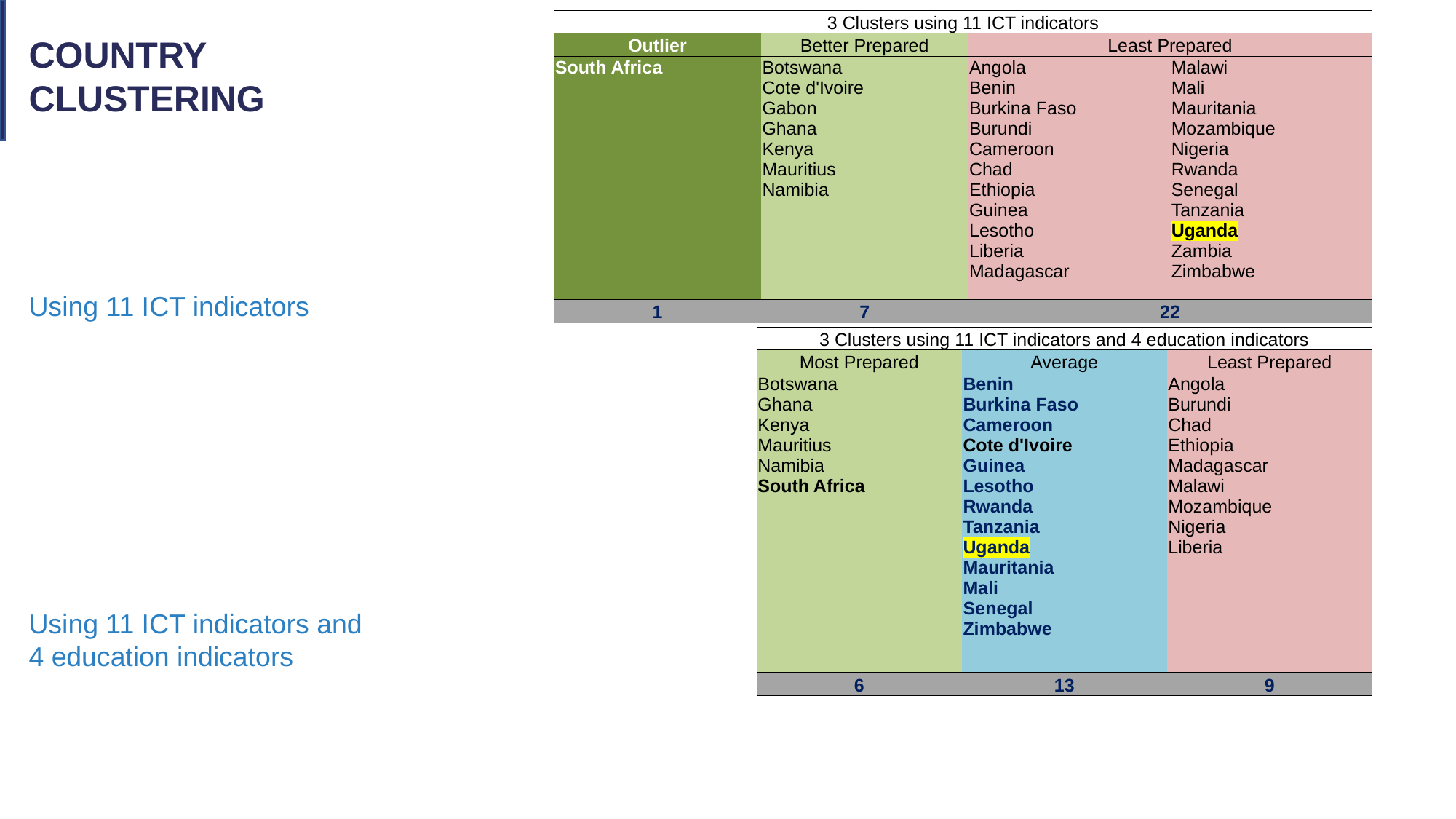

| 3 Clusters using 11 ICT indicators |  |  |  |
| --- | --- | --- | --- |
| Outlier | Better Prepared | Least Prepared |  |
| South Africa | Botswana Cote d'Ivoire Gabon Ghana Kenya Mauritius Namibia | Angola Benin Burkina Faso Burundi Cameroon Chad Ethiopia Guinea Lesotho Liberia Madagascar | Malawi Mali Mauritania Mozambique Nigeria Rwanda Senegal Tanzania Uganda Zambia Zimbabwe |
| 1 | 7 | 22 |  |
COUNTRY CLUSTERING
Using 11 ICT indicators
| 3 Clusters using 11 ICT indicators and 4 education indicators |  |  |
| --- | --- | --- |
| Most Prepared | Average | Least Prepared |
| Botswana Ghana Kenya Mauritius Namibia  South Africa | Benin Burkina Faso Cameroon Cote d'Ivoire Guinea Lesotho Rwanda Tanzania Uganda Mauritania Mali Senegal Zimbabwe | Angola Burundi Chad Ethiopia Madagascar Malawi Mozambique Nigeria Liberia |
| 6 | 13 | 9 |
Using 11 ICT indicators and 4 education indicators